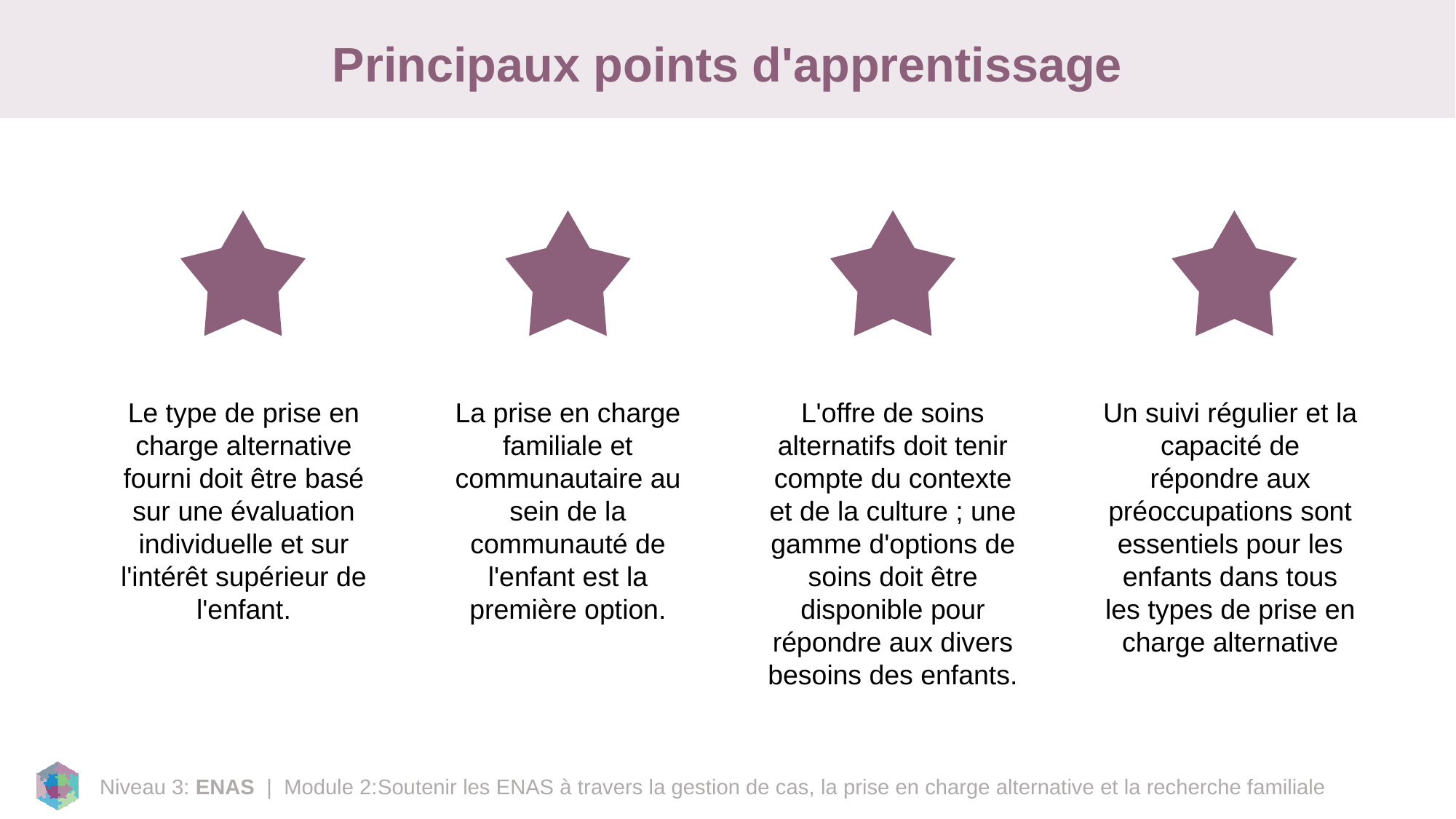

# Principaux points d'apprentissage

Le type de prise en charge alternative fourni doit être basé sur une évaluation individuelle et sur l'intérêt supérieur de l'enfant.
La prise en charge familiale et communautaire au sein de la communauté de l'enfant est la première option.
L'offre de soins alternatifs doit tenir compte du contexte et de la culture ; une gamme d'options de soins doit être disponible pour répondre aux divers besoins des enfants.
Un suivi régulier et la capacité de répondre aux préoccupations sont essentiels pour les enfants dans tous les types de prise en charge alternative